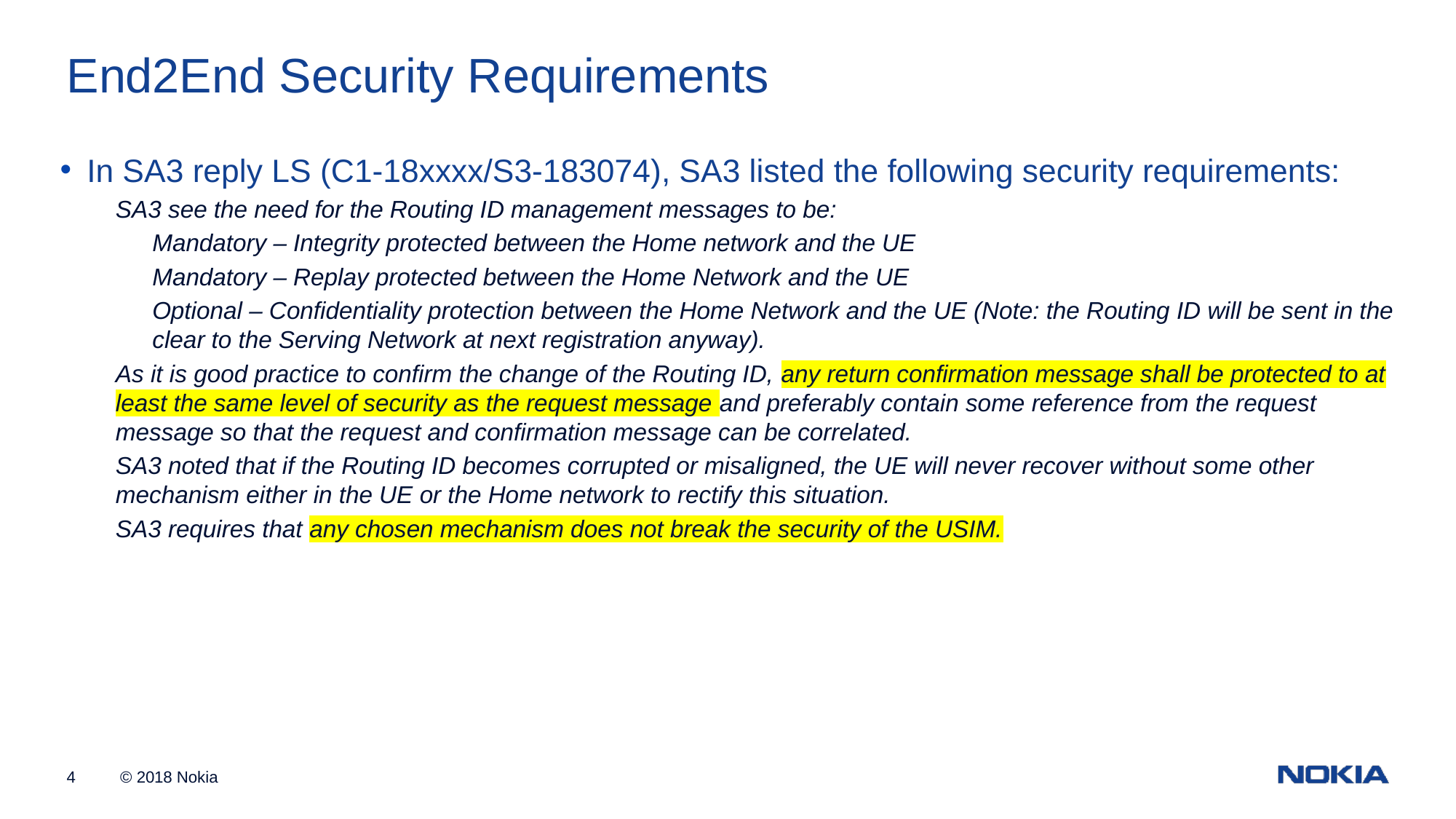

# End2End Security Requirements
In SA3 reply LS (C1-18xxxx/S3-183074), SA3 listed the following security requirements:
SA3 see the need for the Routing ID management messages to be:
Mandatory – Integrity protected between the Home network and the UE
Mandatory – Replay protected between the Home Network and the UE
Optional – Confidentiality protection between the Home Network and the UE (Note: the Routing ID will be sent in the clear to the Serving Network at next registration anyway).
As it is good practice to confirm the change of the Routing ID, any return confirmation message shall be protected to at least the same level of security as the request message and preferably contain some reference from the request message so that the request and confirmation message can be correlated.
SA3 noted that if the Routing ID becomes corrupted or misaligned, the UE will never recover without some other mechanism either in the UE or the Home network to rectify this situation.
SA3 requires that any chosen mechanism does not break the security of the USIM.